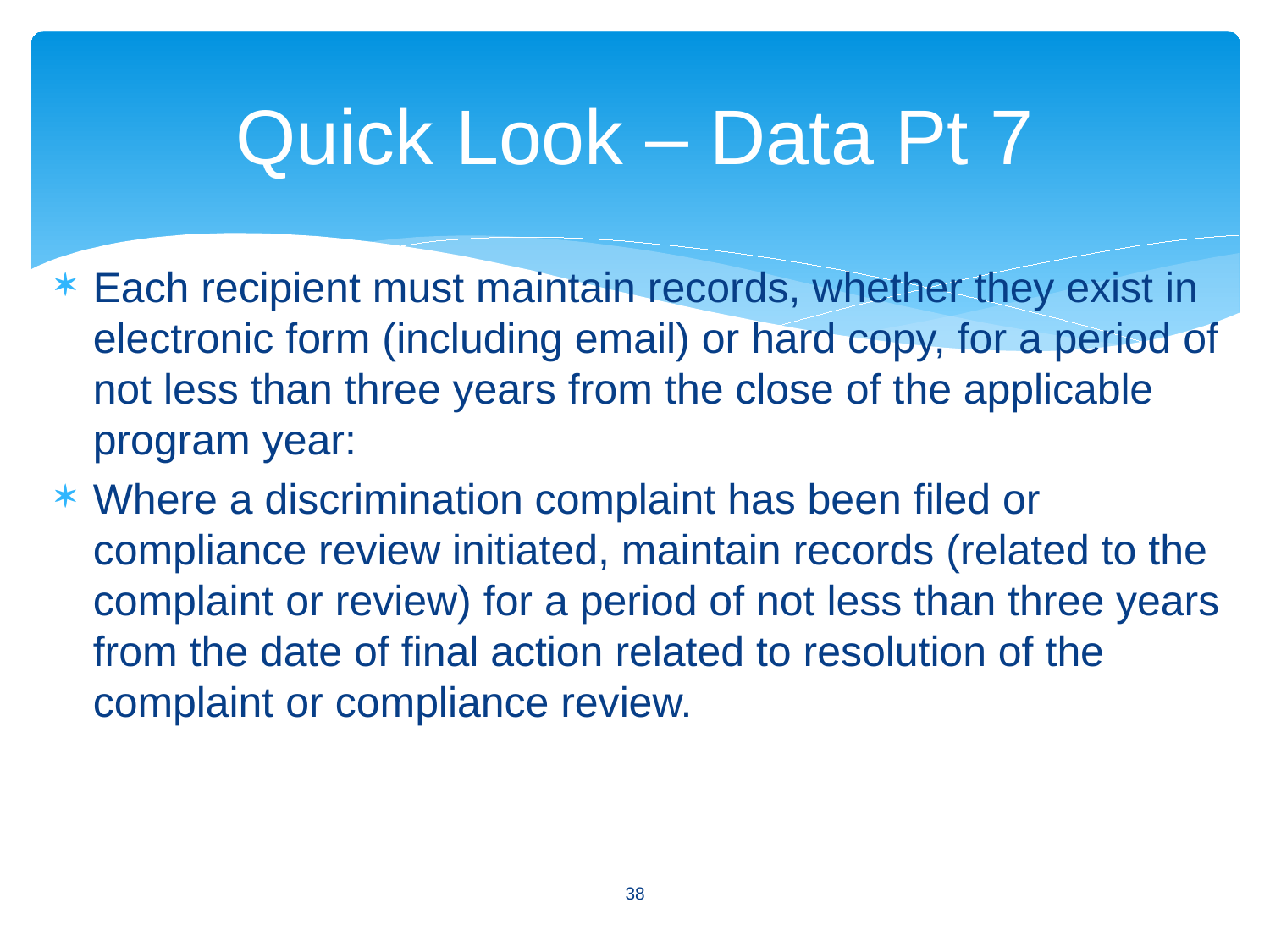

# Quick Look – Data Pt 7
Each recipient must maintain records, whether they exist in electronic form (including email) or hard copy, for a period of not less than three years from the close of the applicable program year:
Where a discrimination complaint has been filed or compliance review initiated, maintain records (related to the complaint or review) for a period of not less than three years from the date of final action related to resolution of the complaint or compliance review.

38